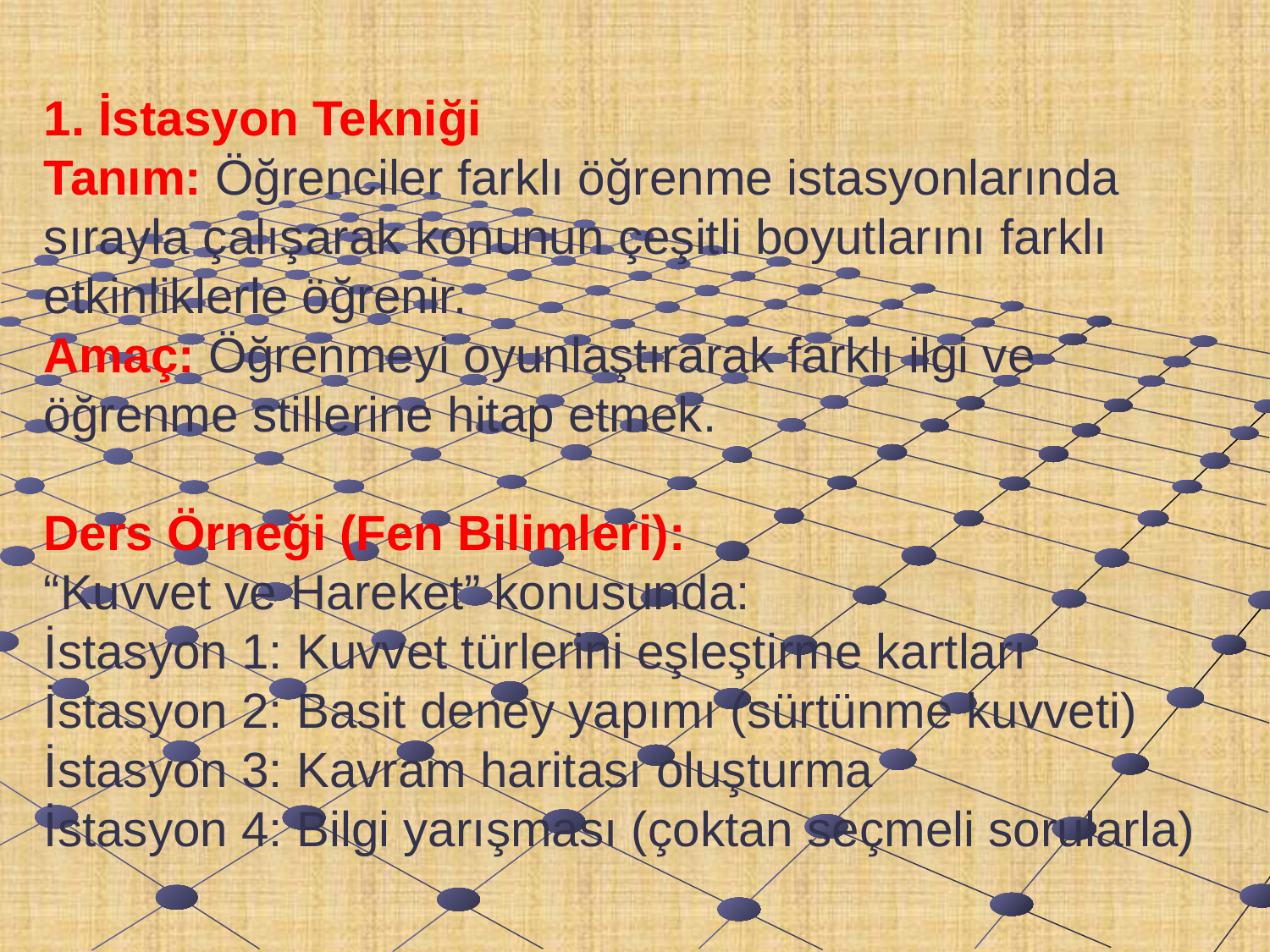

# 1. İstasyon Tekniği Tanım: Öğrenciler farklı öğrenme istasyonlarında sırayla çalışarak konunun çeşitli boyutlarını farklı etkinliklerle öğrenir. Amaç: Öğrenmeyi oyunlaştırarak farklı ilgi ve öğrenme stillerine hitap etmek. Ders Örneği (Fen Bilimleri): “Kuvvet ve Hareket” konusunda: İstasyon 1: Kuvvet türlerini eşleştirme kartları İstasyon 2: Basit deney yapımı (sürtünme kuvveti) İstasyon 3: Kavram haritası oluşturma İstasyon 4: Bilgi yarışması (çoktan seçmeli sorularla)